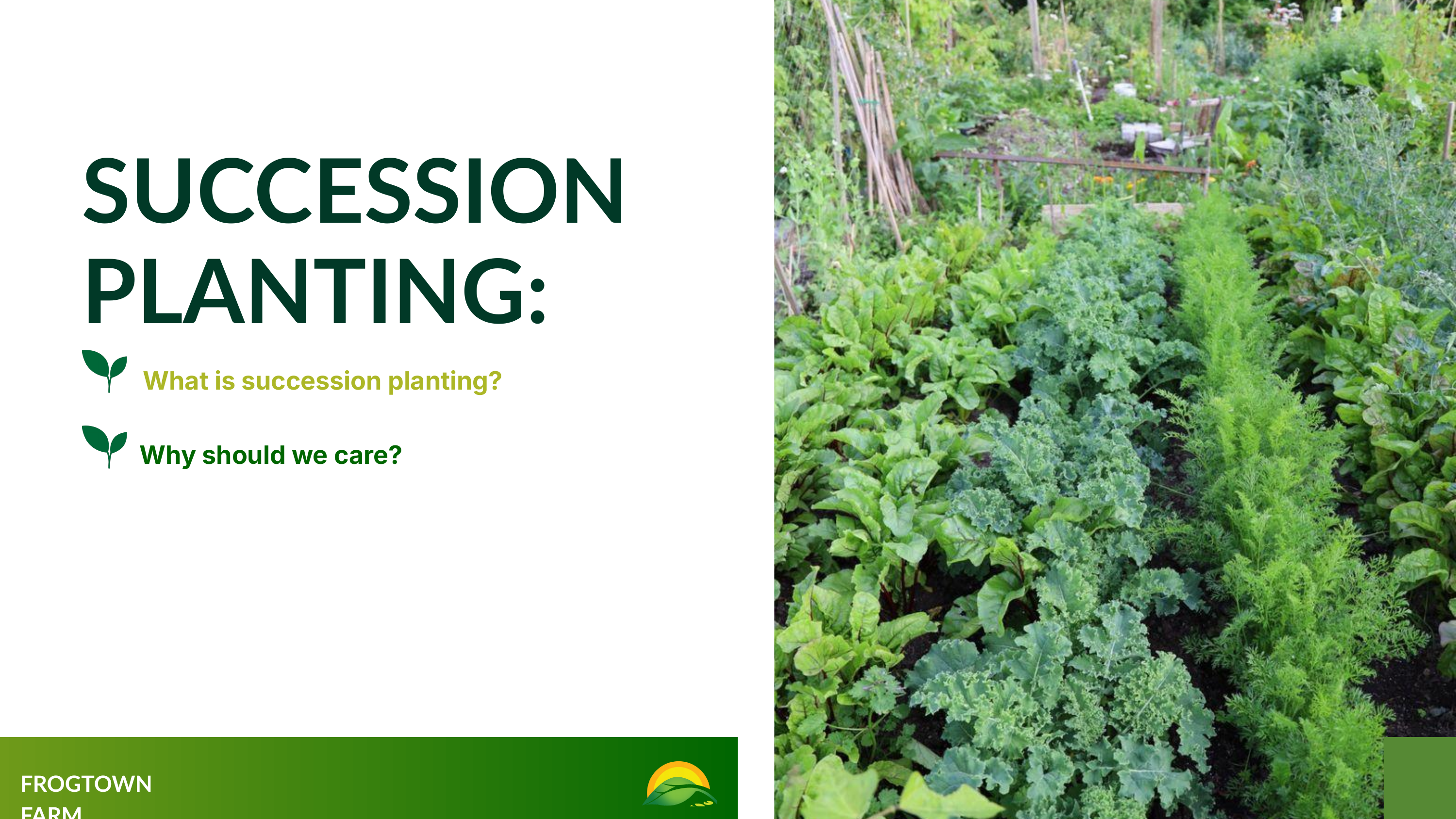

SUCCESSION PLANTING:

What is succession planting?

Why should we care?

FROGTOWN FARM